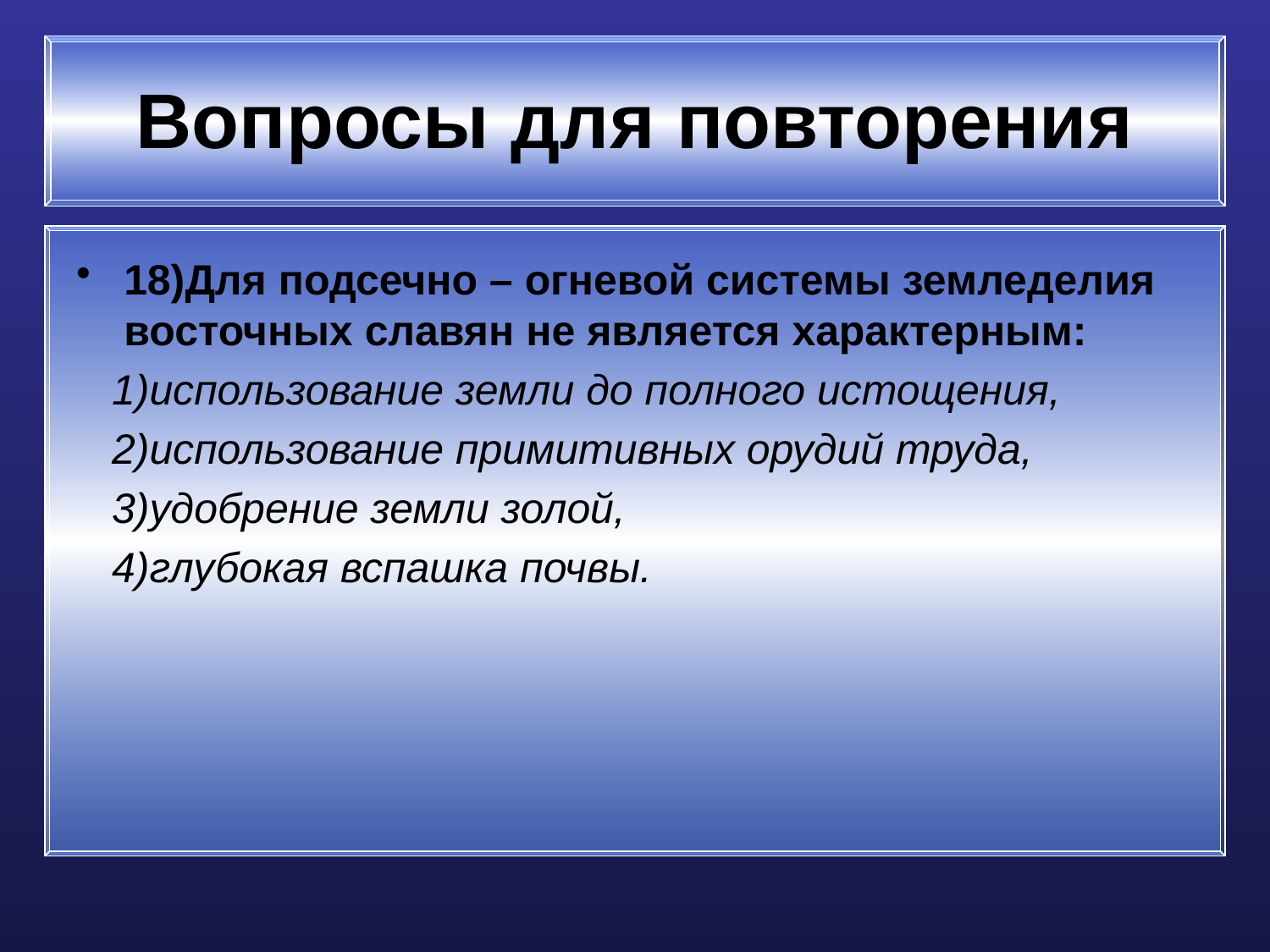

# Вопросы для повторения
18)Для подсечно – огневой системы земледелия восточных славян не является характерным:
   1)использование земли до полного истощения,
   2)использование примитивных орудий труда,
   3)удобрение земли золой,
   4)глубокая вспашка почвы.